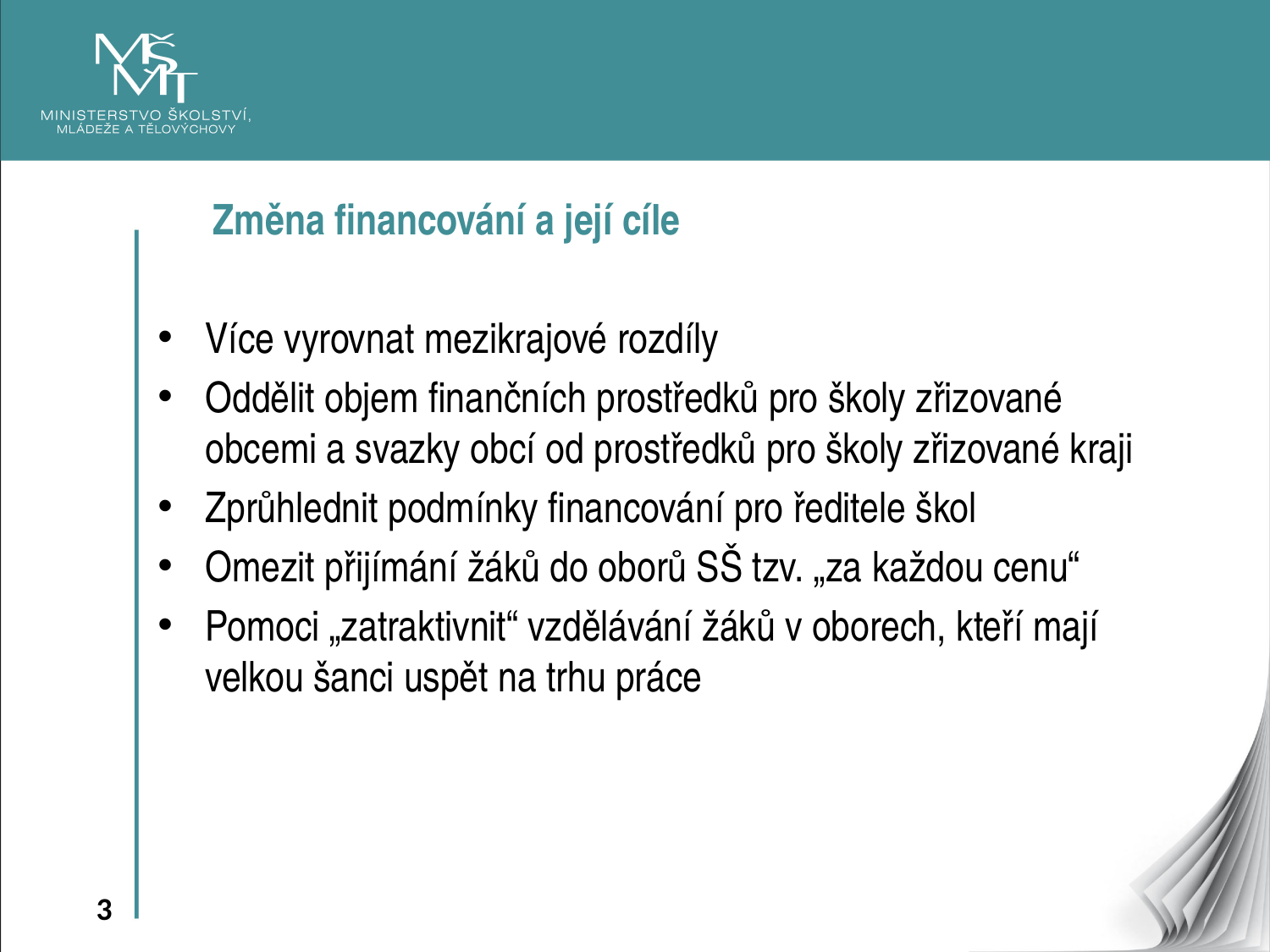

Změna financování a její cíle

Více vyrovnat mezikrajové rozdíly
Oddělit objem finančních prostředků pro školy zřizované obcemi a svazky obcí od prostředků pro školy zřizované kraji
Zprůhlednit podmínky financování pro ředitele škol
Omezit přijímání žáků do oborů SŠ tzv. „za každou cenu“
Pomoci „zatraktivnit“ vzdělávání žáků v oborech, kteří mají velkou šanci uspět na trhu práce